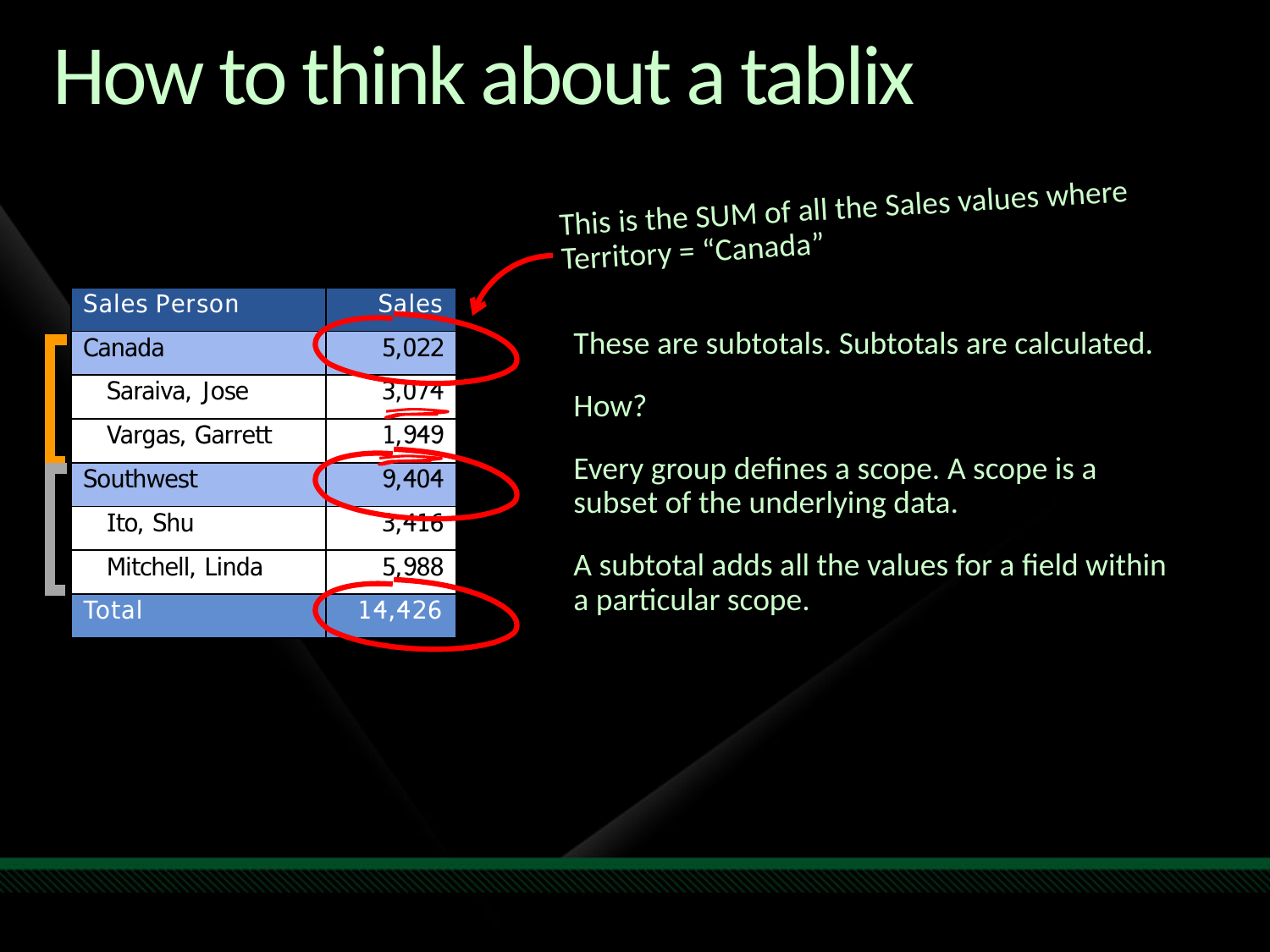

# How to think about a tablix
This is the SUM of all the Sales values where Territory = “Canada”

| Sales Person | Sales |
| --- | --- |
| Canada | 5,022 |
| Saraiva, Jose | 3,074 |
| Vargas, Garrett | 1,949 |
| Southwest | 9,404 |
| Ito, Shu | 3,416 |
| Mitchell, Linda | 5,988 |
| Total | 14,426 |

These are subtotals. Subtotals are calculated.
How?
Every group defines a scope. A scope is a subset of the underlying data.
A subtotal adds all the values for a field within a particular scope.